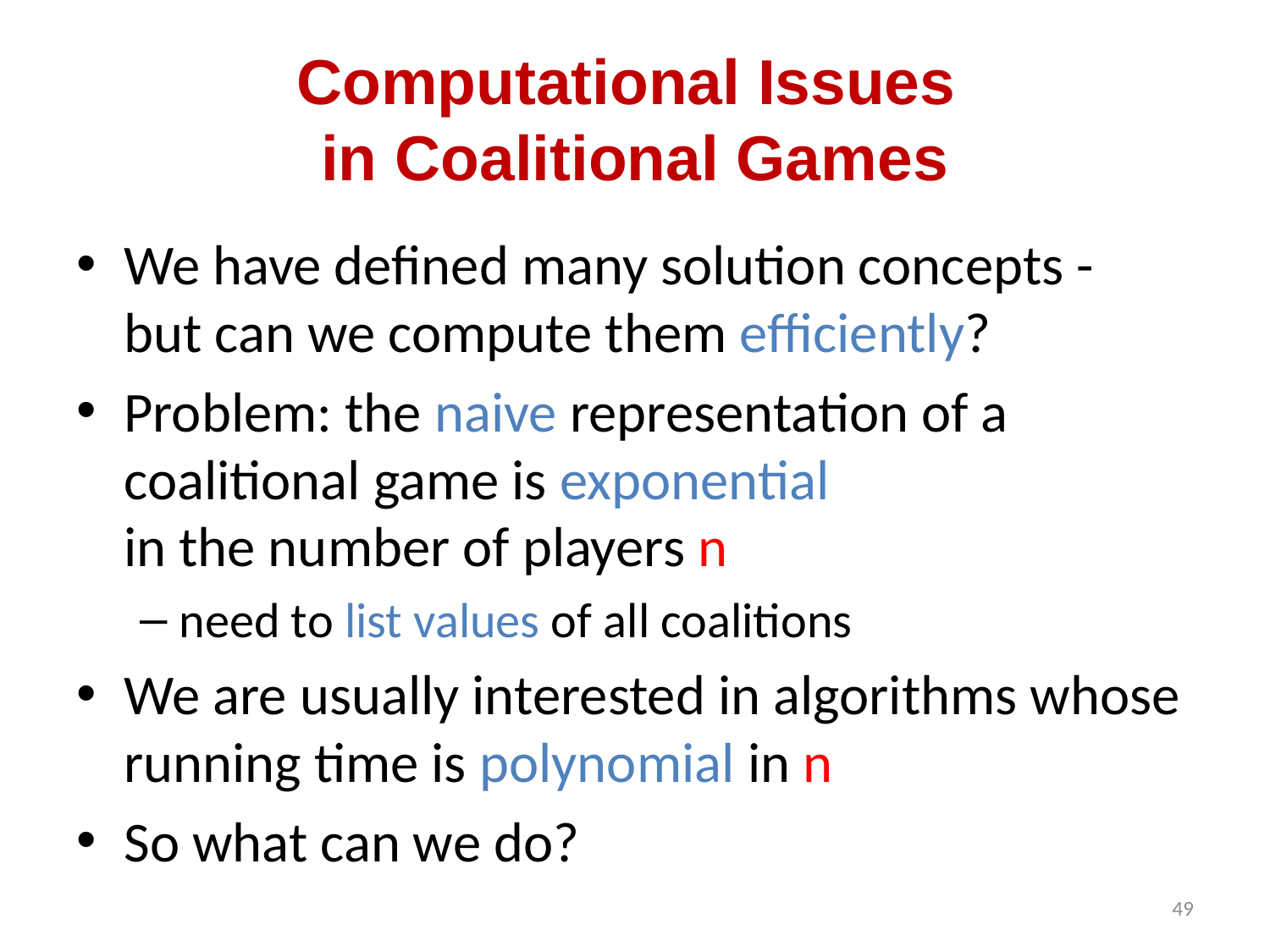

# Computational Issues in Coalitional Games
We have defined many solution concepts -
but can we compute them efficiently?
Problem: the naive representation of a coalitional game is exponential
in the number of players n
need to list values of all coalitions
We are usually interested in algorithms whose running time is polynomial in n
So what can we do?
49